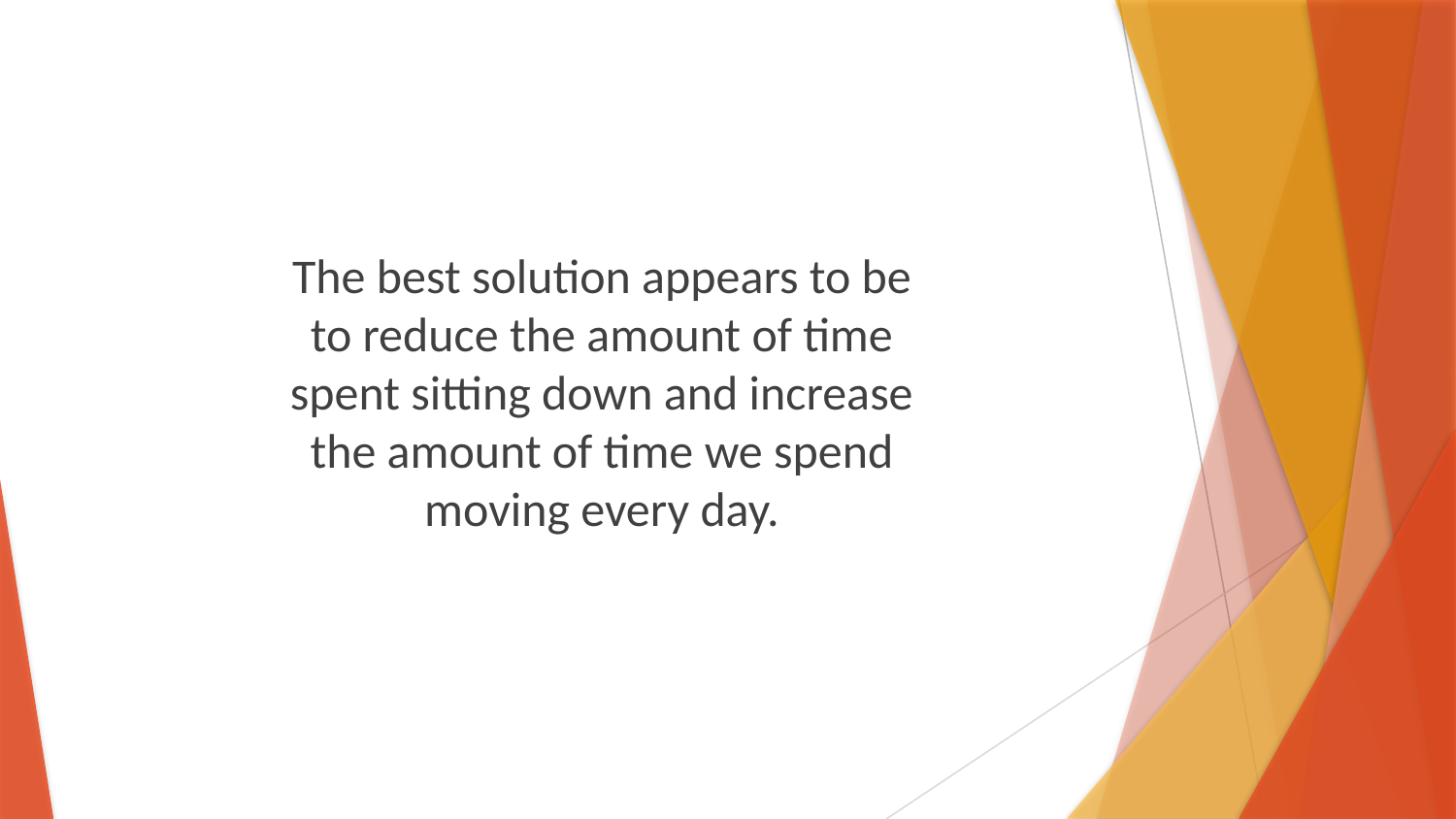

The best solution appears to be to reduce the amount of time spent sitting down and increase the amount of time we spend moving every day.